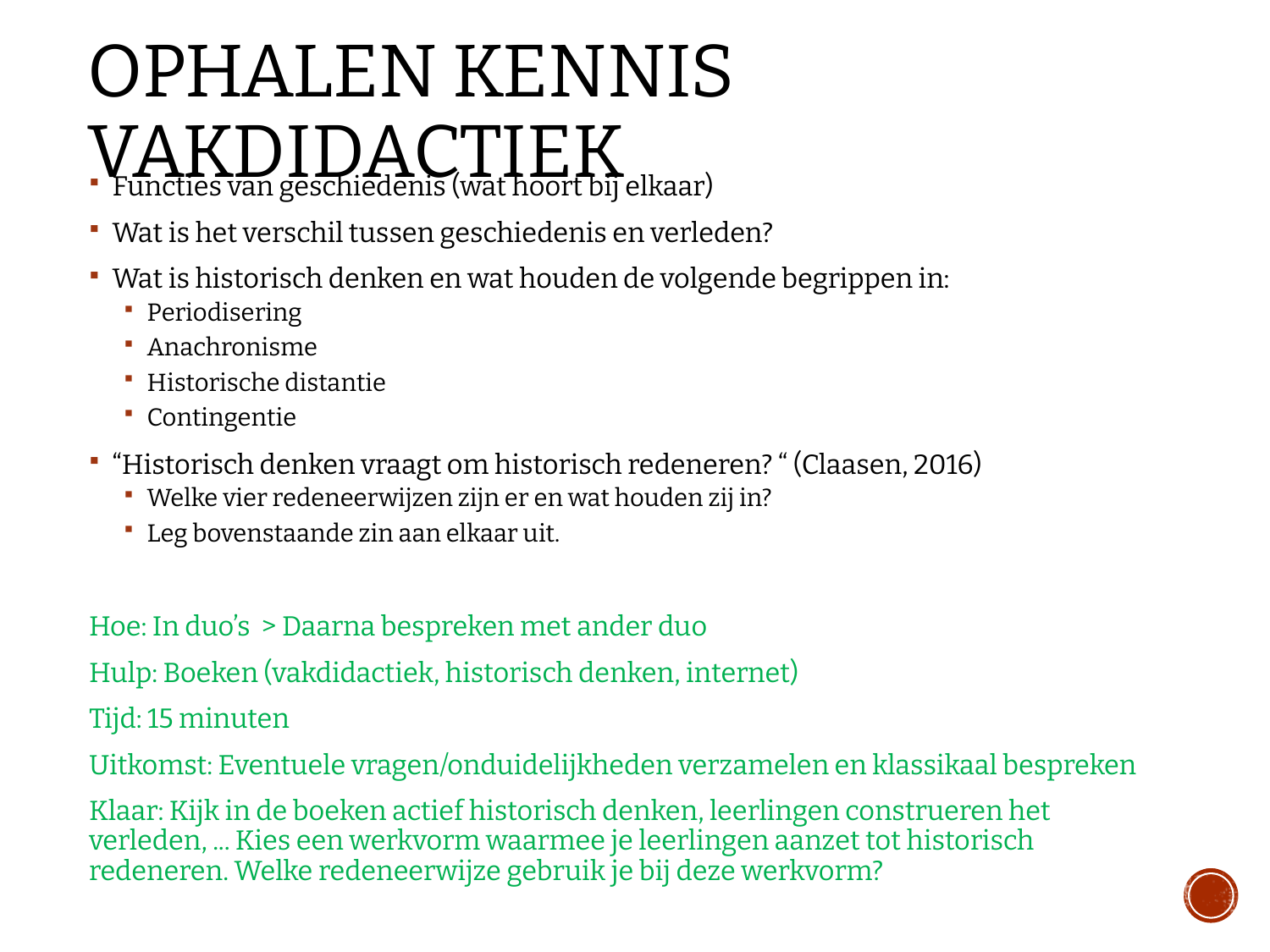

# Ophalen kennis vakdidactiek
Functies van geschiedenis (wat hoort bij elkaar)
Wat is het verschil tussen geschiedenis en verleden?
Wat is historisch denken en wat houden de volgende begrippen in:
Periodisering
Anachronisme
Historische distantie
Contingentie
“Historisch denken vraagt om historisch redeneren? “ (Claasen, 2016)
Welke vier redeneerwijzen zijn er en wat houden zij in?
Leg bovenstaande zin aan elkaar uit.

Hoe: In duo’s  > Daarna bespreken met ander duo
Hulp: Boeken (vakdidactiek, historisch denken, internet)
Tijd: 15 minuten
Uitkomst: Eventuele vragen/onduidelijkheden verzamelen en klassikaal bespreken
Klaar: Kijk in de boeken actief historisch denken, leerlingen construeren het verleden, ... Kies een werkvorm waarmee je leerlingen aanzet tot historisch redeneren. Welke redeneerwijze gebruik je bij deze werkvorm?